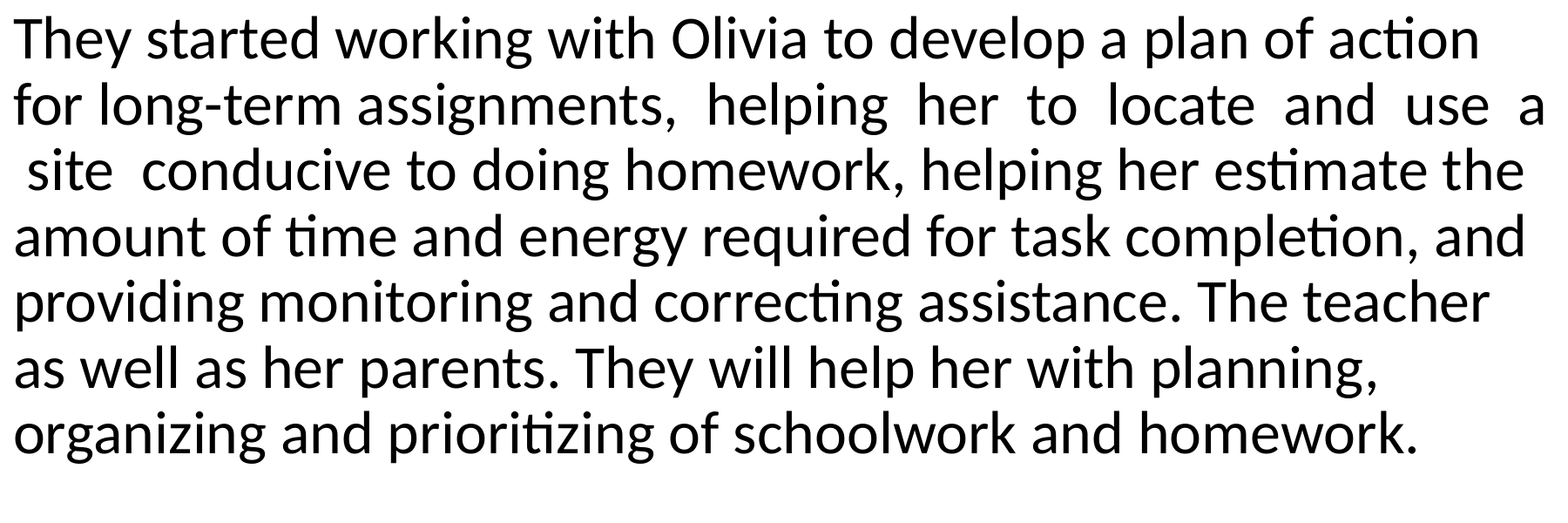

They started working with Olivia to develop a plan of action for long-term assignments,  helping  her  to  locate  and  use  a  site  conducive to doing homework, helping her estimate the amount of time and energy required for task completion, and providing monitoring and correcting assistance. The teacher as well as her parents. They will help her with planning, organizing and prioritizing of schoolwork and homework.